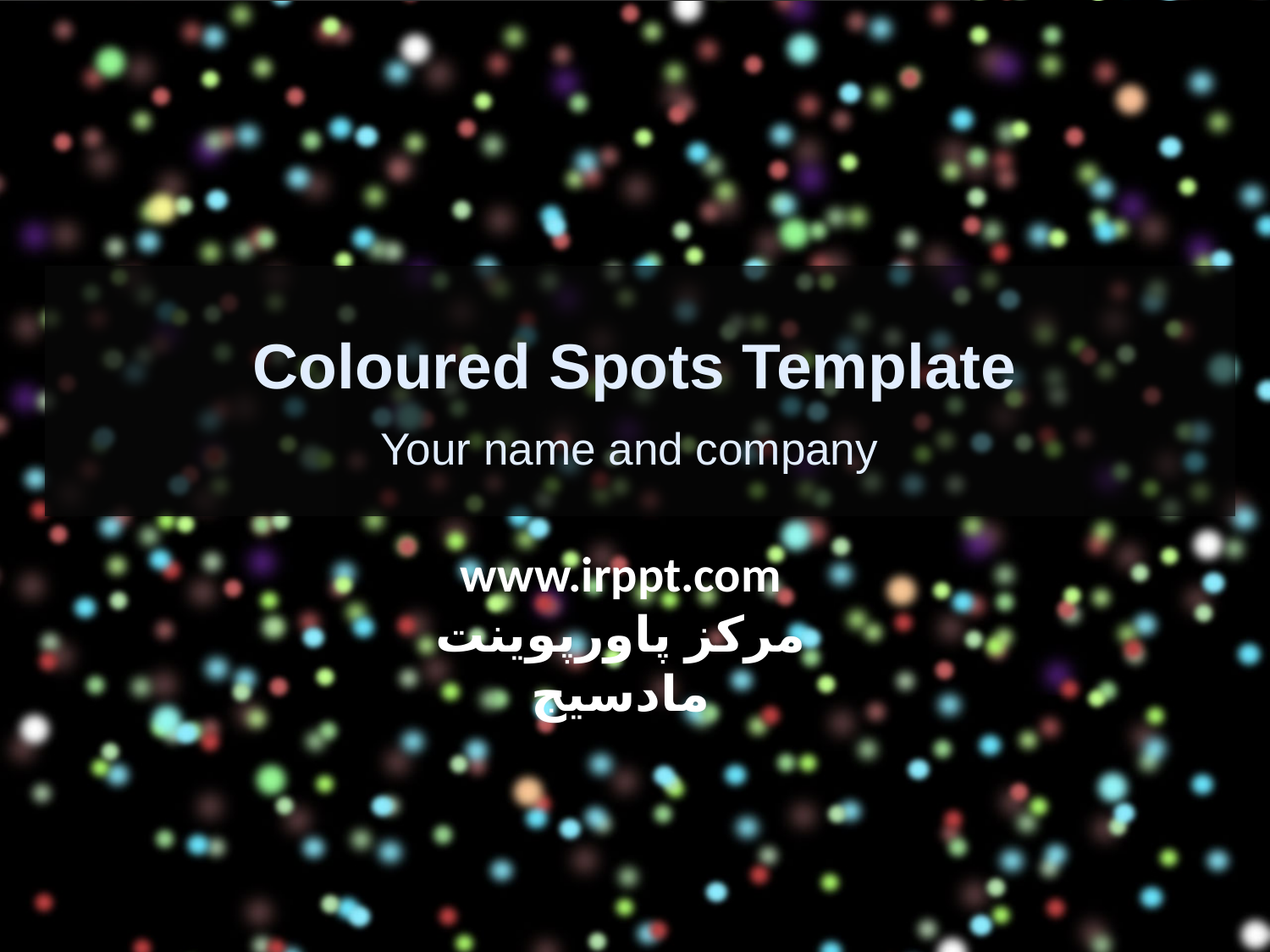

# Coloured Spots Template
Your name and company

www.irppt.com
مرکز پاورپوینت مادسیج